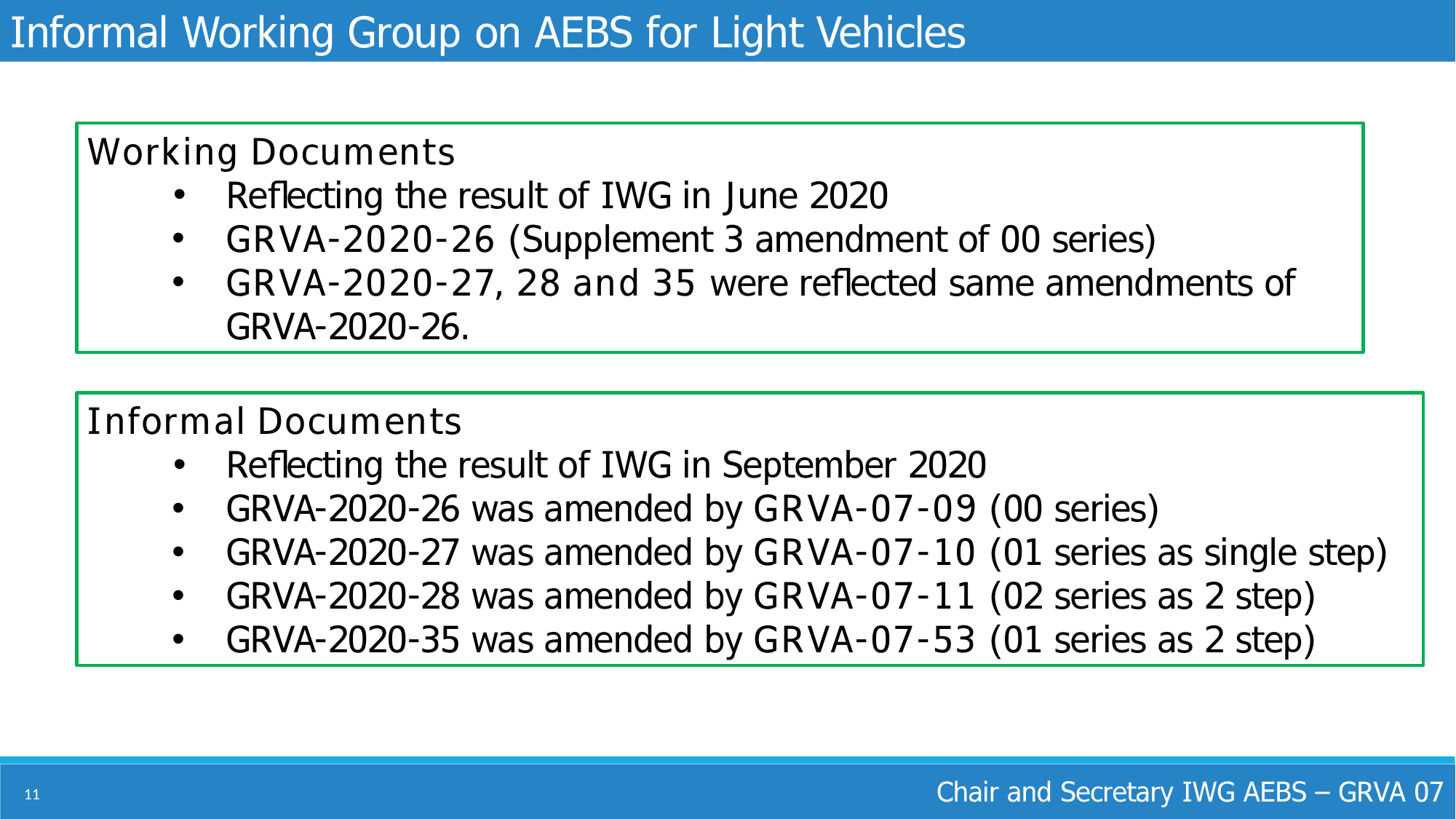

Informal Working Group on AEBS for Light Vehicles
Working Documents
Reflecting the result of IWG in June 2020
GRVA-2020-26 (Supplement 3 amendment of 00 series)
GRVA-2020-27, 28 and 35 were reflected same amendments of GRVA-2020-26.
Informal Documents
Reflecting the result of IWG in September 2020
GRVA-2020-26 was amended by GRVA-07-09 (00 series)
GRVA-2020-27 was amended by GRVA-07-10 (01 series as single step)
GRVA-2020-28 was amended by GRVA-07-11 (02 series as 2 step)
GRVA-2020-35 was amended by GRVA-07-53 (01 series as 2 step)
Chair and Secretary IWG AEBS – GRVA 07
11